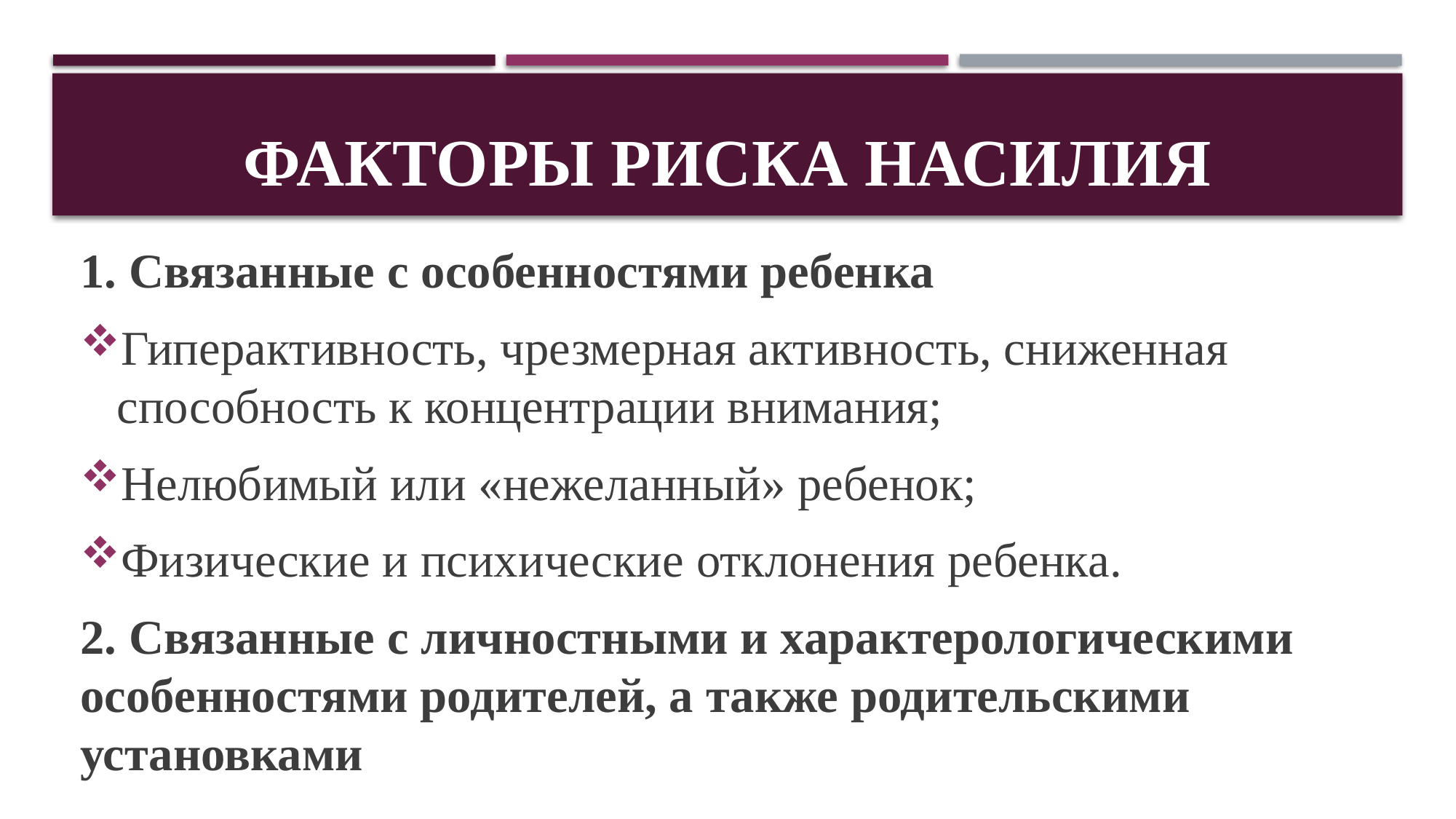

# ФАКТОРЫ РИСКА НАСИЛИЯ
1. Связанные с особенностями ребенка
Гиперактивность, чрезмерная активность, сниженная способность к концентрации внимания;
Нелюбимый или «нежеланный» ребенок;
Физические и психические отклонения ребенка.
2. Связанные с личностными и характерологическими особенностями родителей, а также родительскими установками